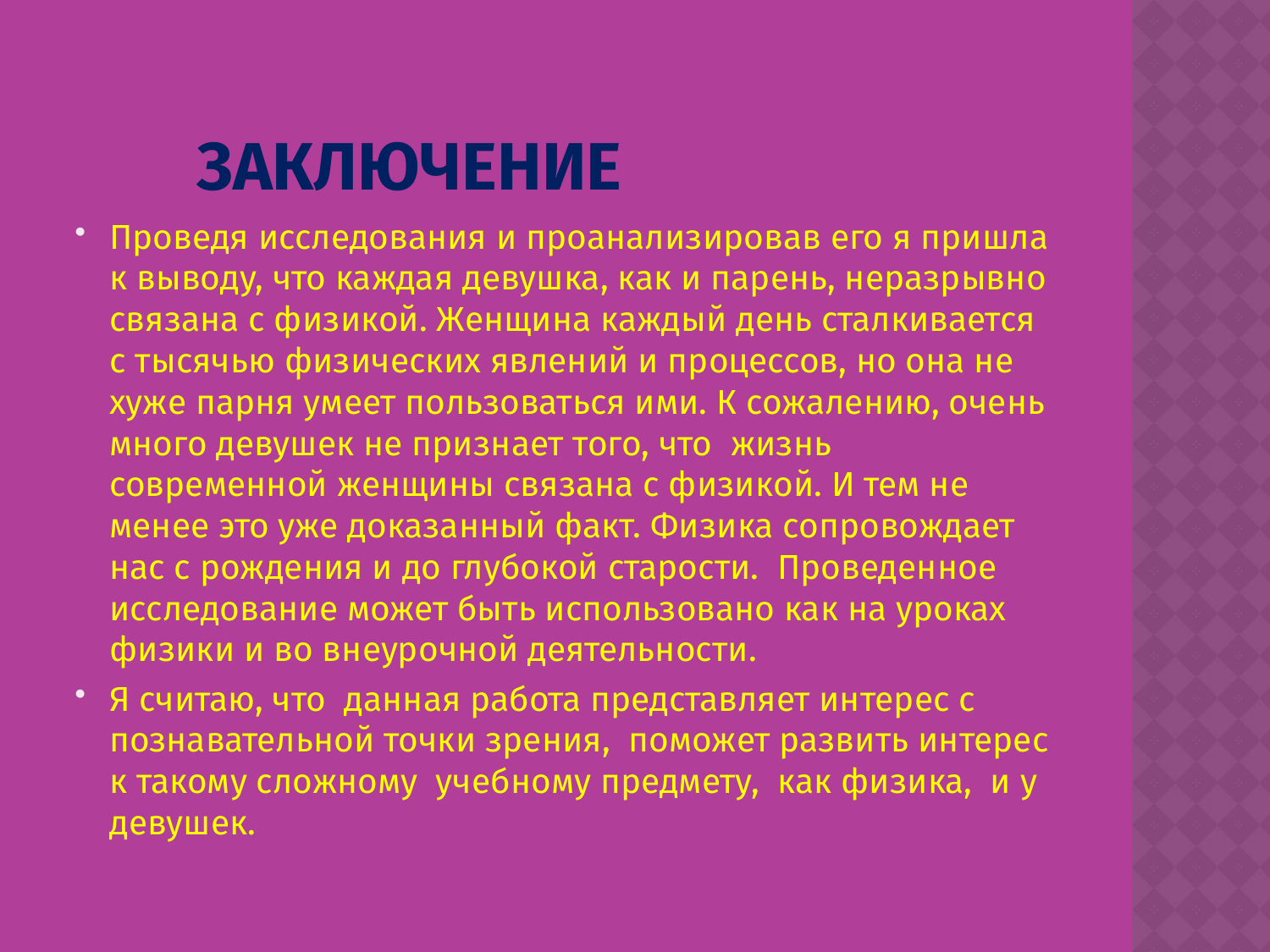

# Заключение
Проведя исследования и проанализировав его я пришла к выводу, что каждая девушка, как и парень, неразрывно связана с физикой. Женщина каждый день сталкивается с тысячью физических явлений и процессов, но она не хуже парня умеет пользоваться ими. К сожалению, очень много девушек не признает того, что  жизнь современной женщины связана с физикой. И тем не менее это уже доказанный факт. Физика сопровождает нас с рождения и до глубокой старости.  Проведенное исследование может быть использовано как на уроках физики и во внеурочной деятельности.
Я считаю, что  данная работа представляет интерес с познавательной точки зрения,  поможет развить интерес к такому сложному  учебному предмету,  как физика,  и у девушек.